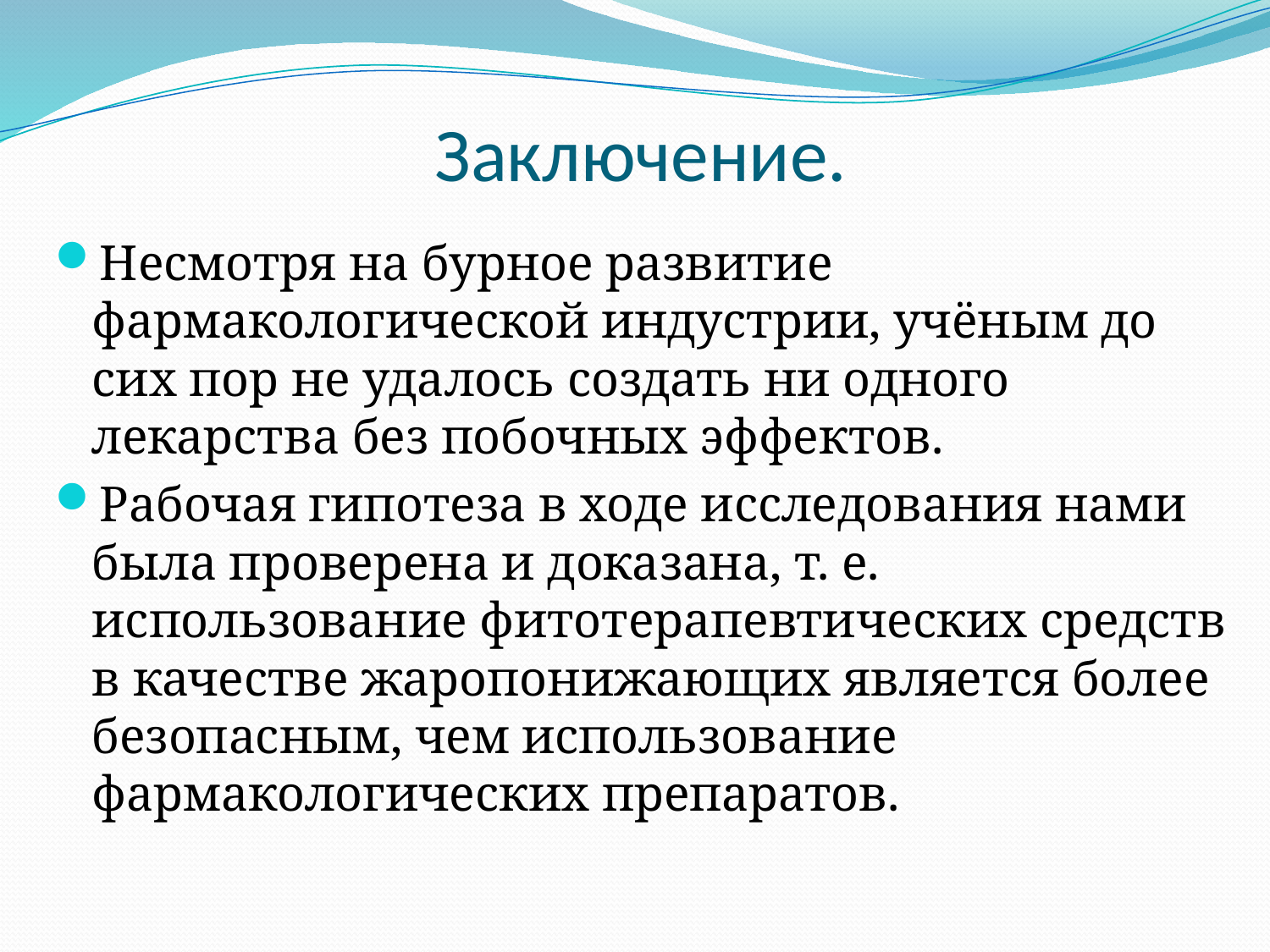

# Заключение.
Несмотря на бурное развитие фармакологической индустрии, учёным до сих пор не удалось создать ни одного лекарства без побочных эффектов.
Рабочая гипотеза в ходе исследования нами была проверена и доказана, т. е. использование фитотерапевтических средств в качестве жаропонижающих является более безопасным, чем использование фармакологических препаратов.